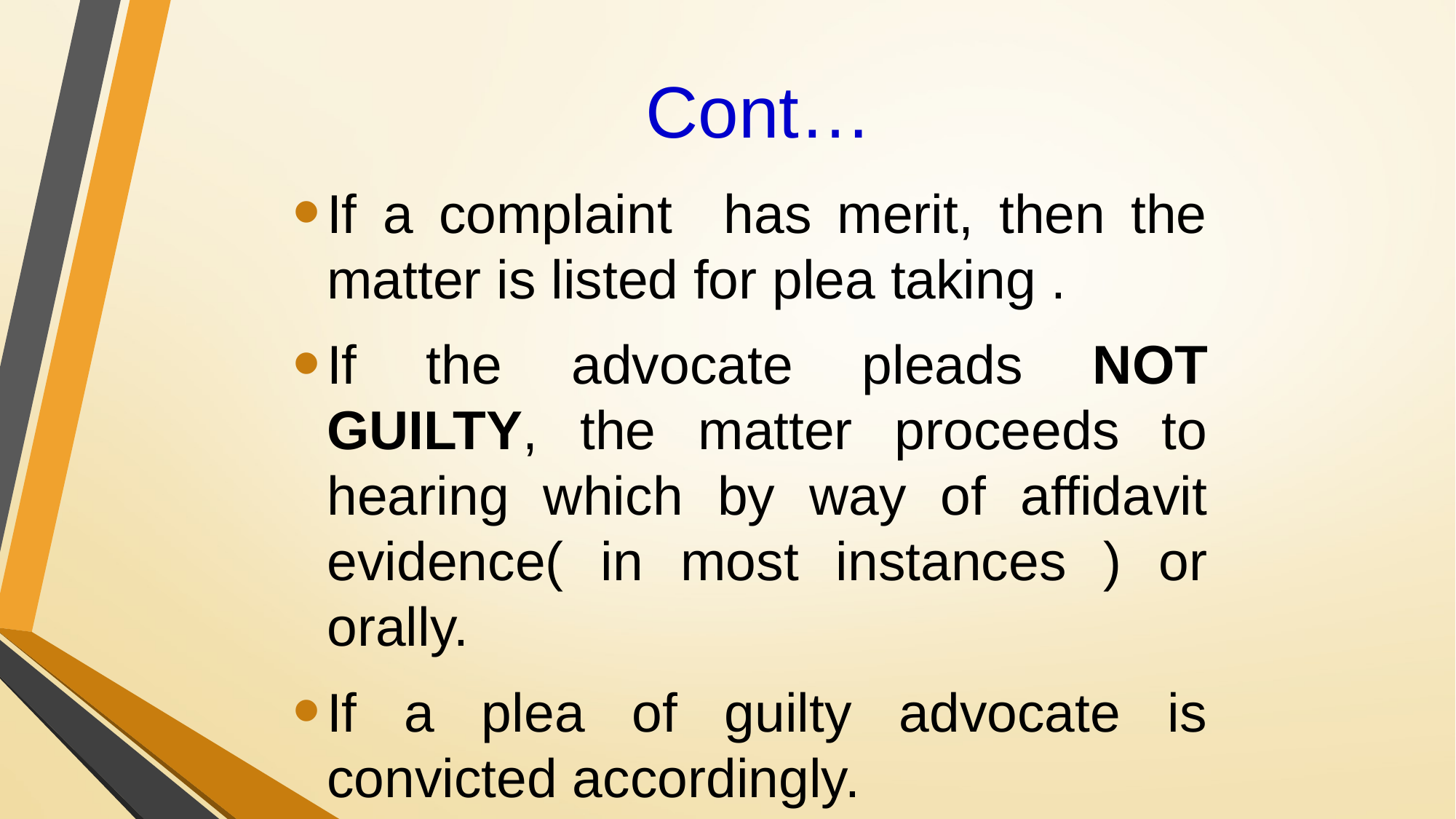

# Cont…
If a complaint  has merit, then the matter is listed for plea taking .
If the advocate pleads NOT GUILTY, the matter proceeds to hearing which by way of affidavit evidence( in most instances ) or orally.
If a plea of guilty advocate is convicted accordingly.